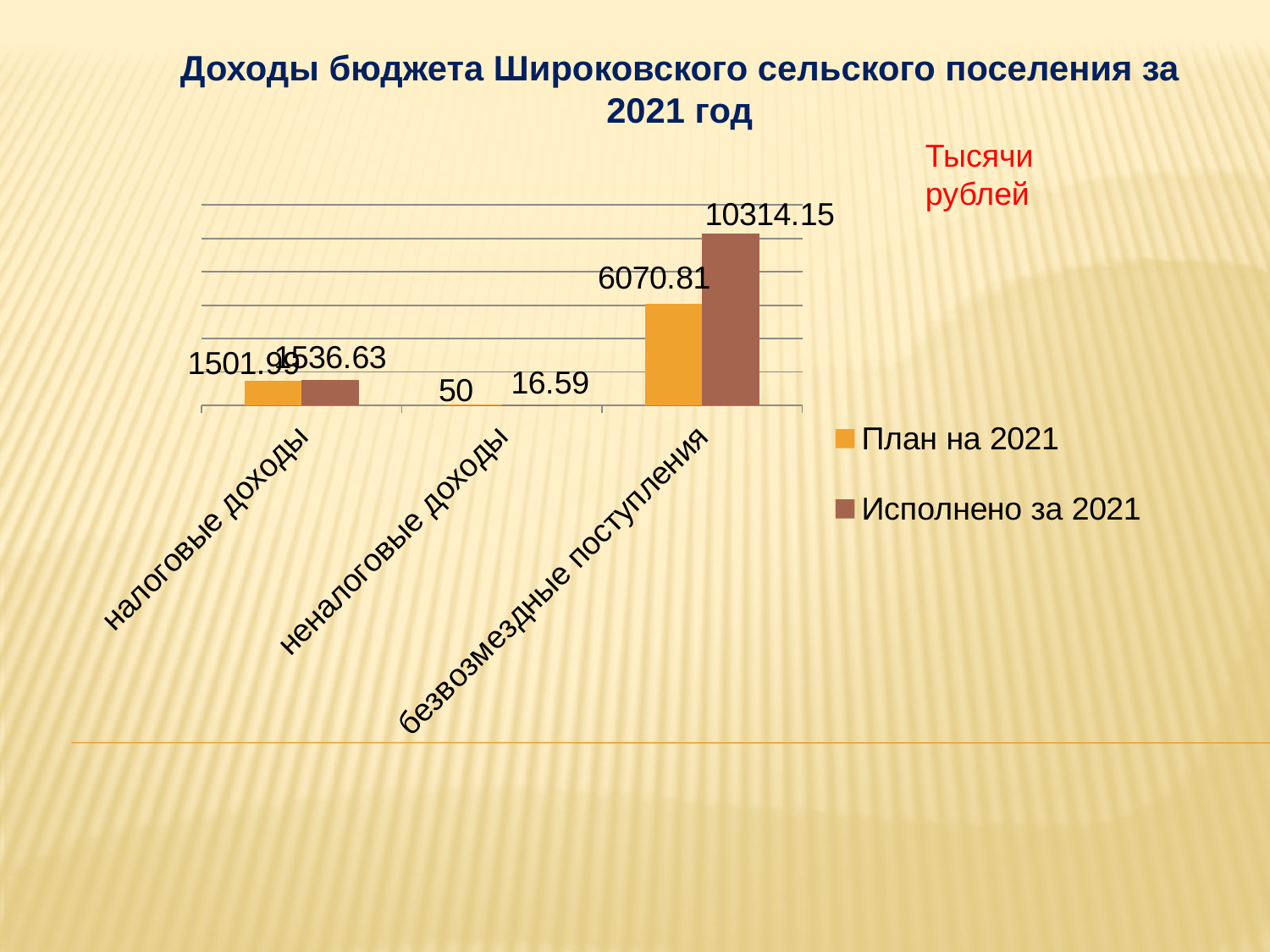

Доходы бюджета Широковского сельского поселения за 2021 год
Тысячи рублей

### Chart

| Category | План на 2021 | Исполнено за 2021 |
|---|---|---|
| налоговые доходы | 1501.99 | 1536.63 |
| неналоговые доходы | 50.0 | 16.59 |
| безвозмездные поступления | 6070.81 | 10314.15 |